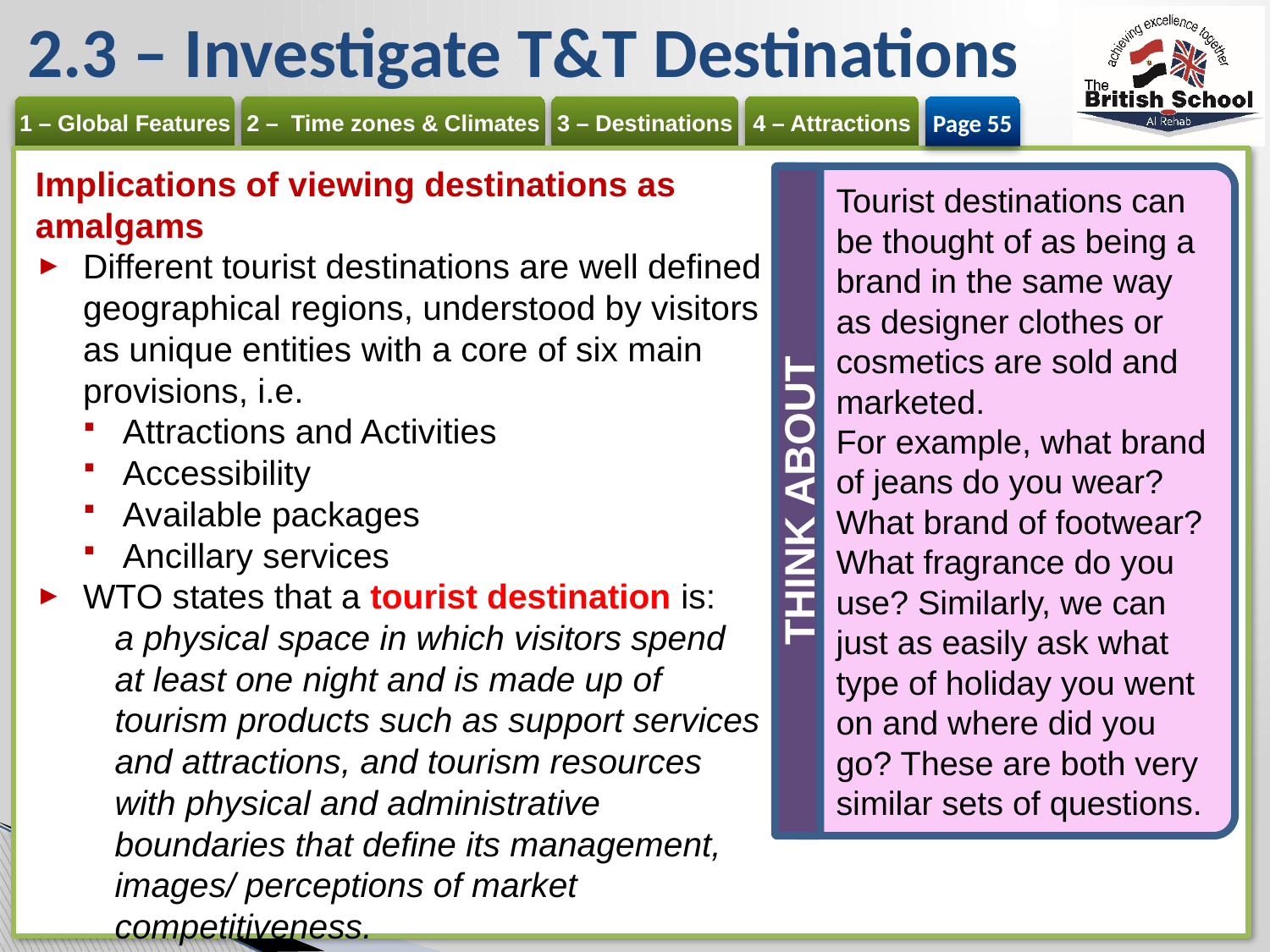

# 2.3 – Investigate T&T Destinations
Page 55
Implications of viewing destinations as amalgams
Different tourist destinations are well defined geographical regions, understood by visitors as unique entities with a core of six main provisions, i.e.
Attractions and Activities
Accessibility
Available packages
Ancillary services
WTO states that a tourist destination is:
a physical space in which visitors spend at least one night and is made up of tourism products such as support services and attractions, and tourism resources with physical and administrative boundaries that define its management, images/ perceptions of market competitiveness.
THINK ABOUT
Tourist destinations can be thought of as being a brand in the same way as designer clothes or cosmetics are sold and marketed.
For example, what brand of jeans do you wear? What brand of footwear? What fragrance do you use? Similarly, we can just as easily ask what type of holiday you went on and where did you go? These are both very similar sets of questions.